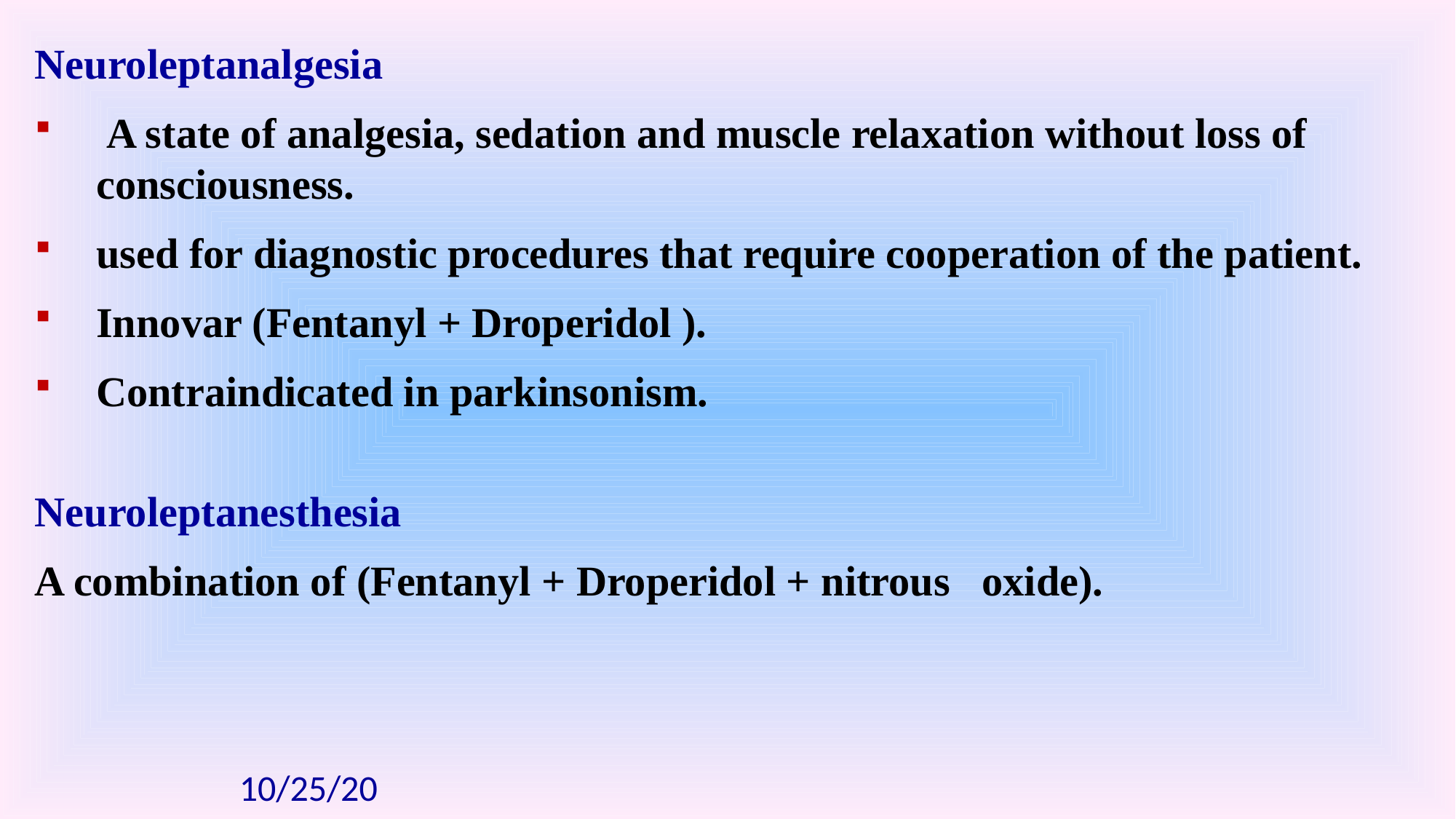

Neuroleptanalgesia
 A state of analgesia, sedation and muscle relaxation without loss of consciousness.
used for diagnostic procedures that require cooperation of the patient.
Innovar (Fentanyl + Droperidol ).
Contraindicated in parkinsonism.

Neuroleptanesthesia
A combination of (Fentanyl + Droperidol + nitrous   oxide).

10/25/20